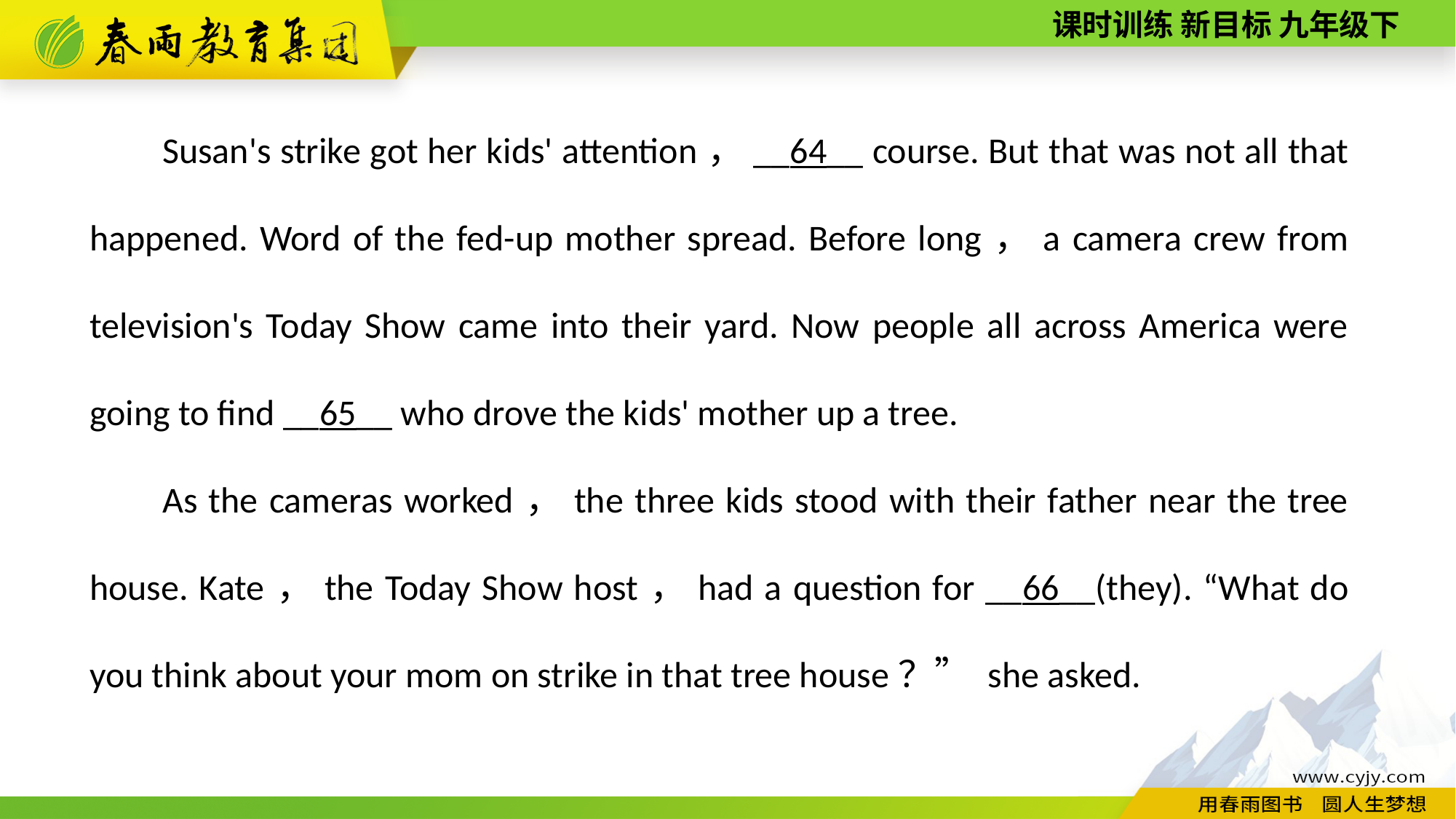

Susan's strike got her kids' attention，__64__ course. But that was not all that happened. Word of the fed­-up mother spread. Before long，a camera crew from television's Today Show came into their yard. Now people all across America were going to find __65__ who drove the kids' mother up a tree.
As the cameras worked，the three kids stood with their father near the tree house. Kate，the Today Show host，had a question for __66__(they). “What do you think about your mom on strike in that tree house？” she asked.